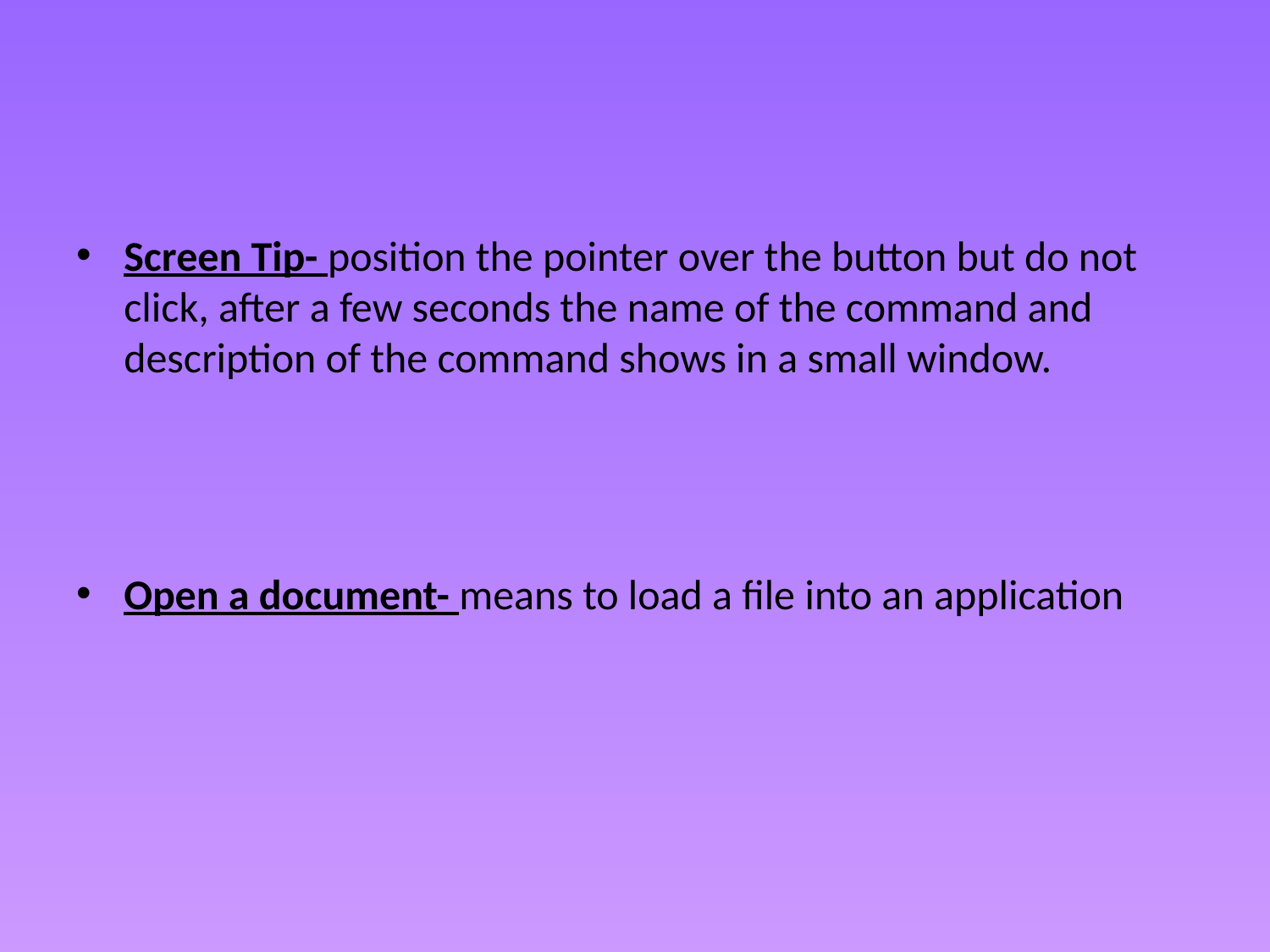

Screen Tip- position the pointer over the button but do not click, after a few seconds the name of the command and description of the command shows in a small window.

Open a document- means to load a file into an application